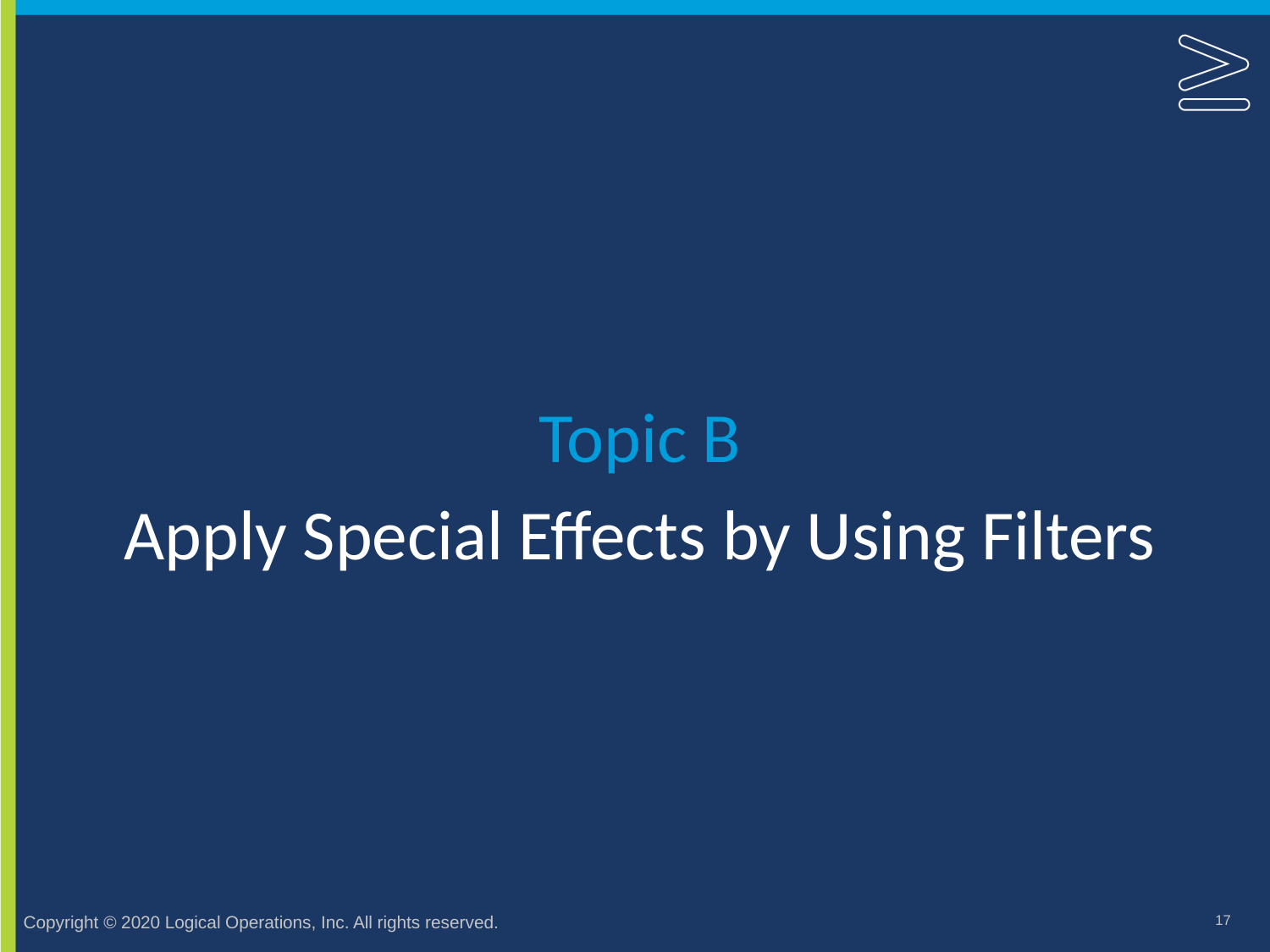

Topic B
# Apply Special Effects by Using Filters
17